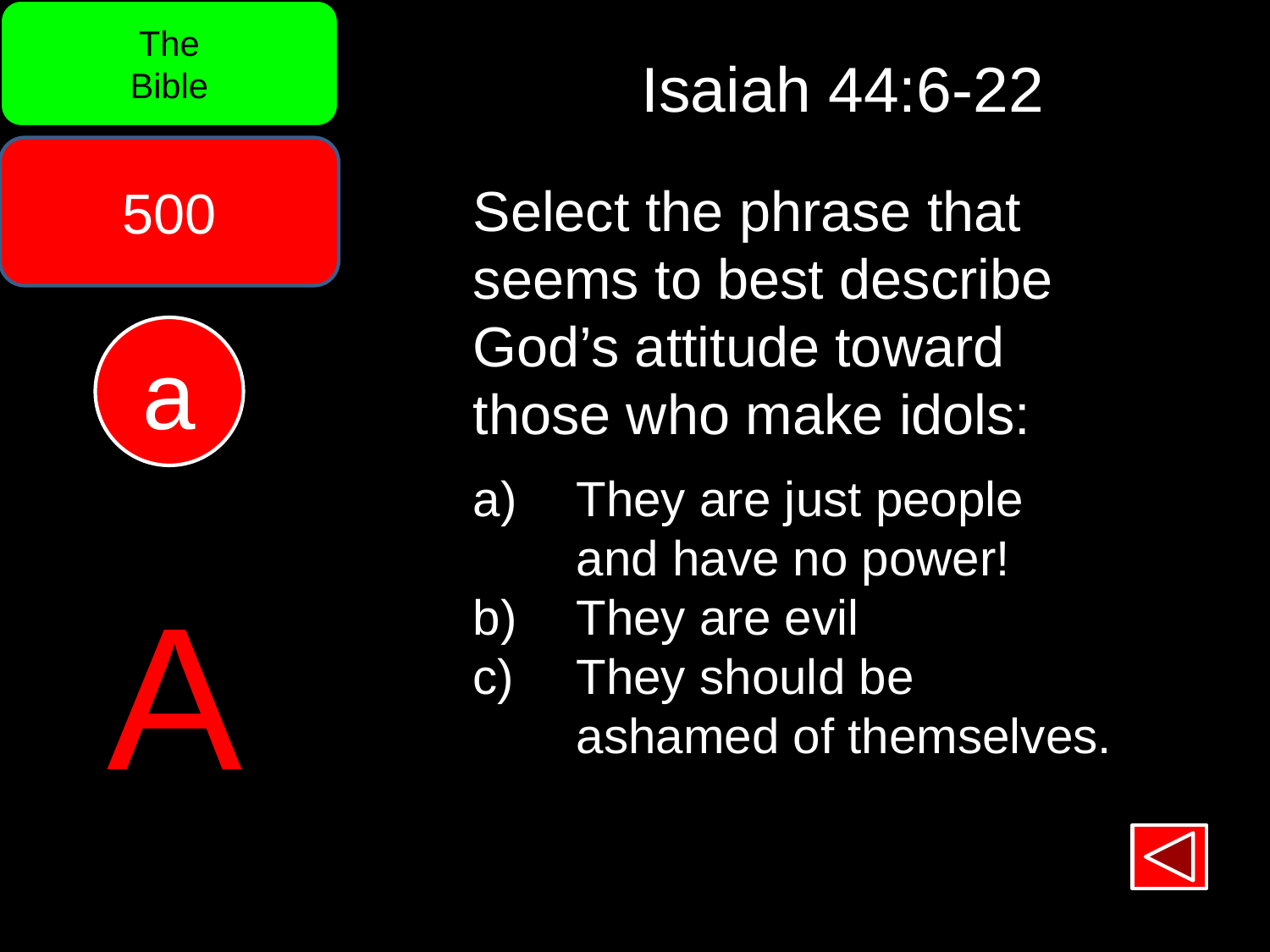

The
Bible
Isaiah 44:6-22
500
Select the phrase that
seems to best describe
God’s attitude toward
those who make idols:

They are just people
and have no power!
They are evil
They should be
ashamed of themselves.
a
A